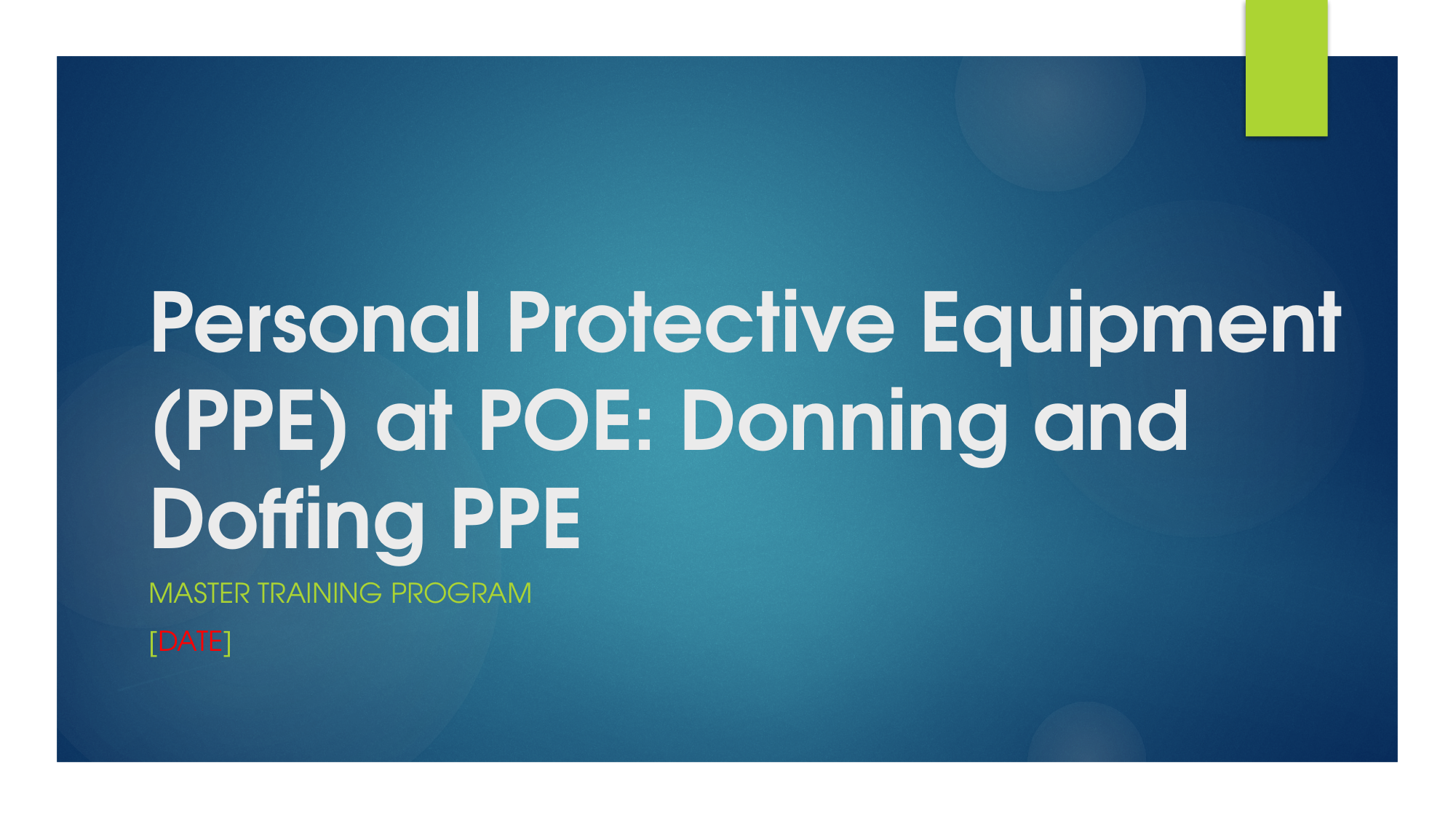

# Personal Protective Equipment (PPE) at POE: Donning and Doffing PPE
Master training program
[Date]